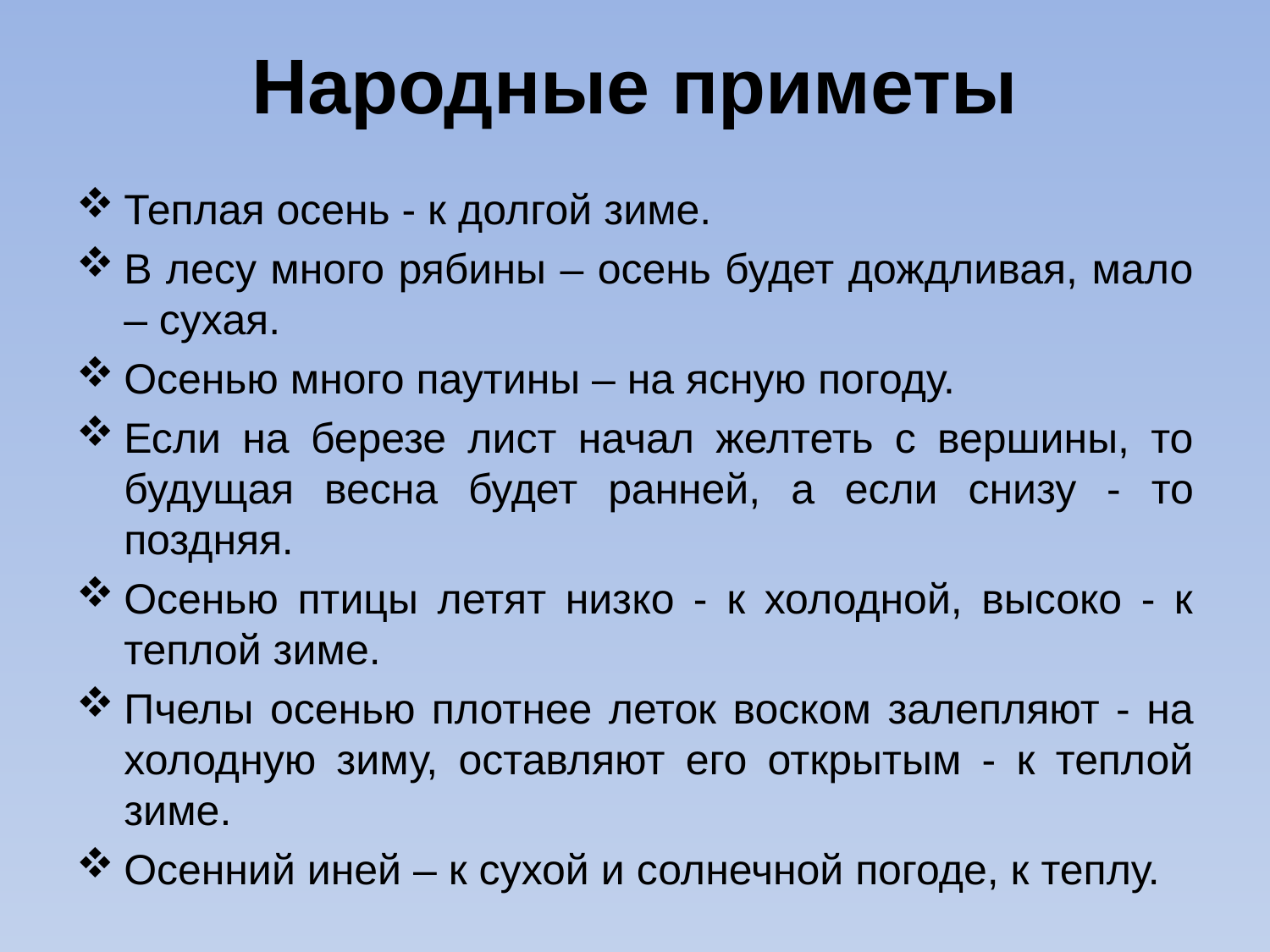

# Народные приметы
Теплая осень - к долгой зиме.
В лесу много рябины – осень будет дождливая, мало – сухая.
Осенью много паутины – на ясную погоду.
Если на березе лист начал желтеть с вершины, то будущая весна будет ранней, а если снизу - то поздняя.
Осенью птицы летят низко - к холодной, высоко - к теплой зиме.
Пчелы осенью плотнее леток воском залепляют - на холодную зиму, оставляют его открытым - к теплой зиме.
Осенний иней – к сухой и солнечной погоде, к теплу.